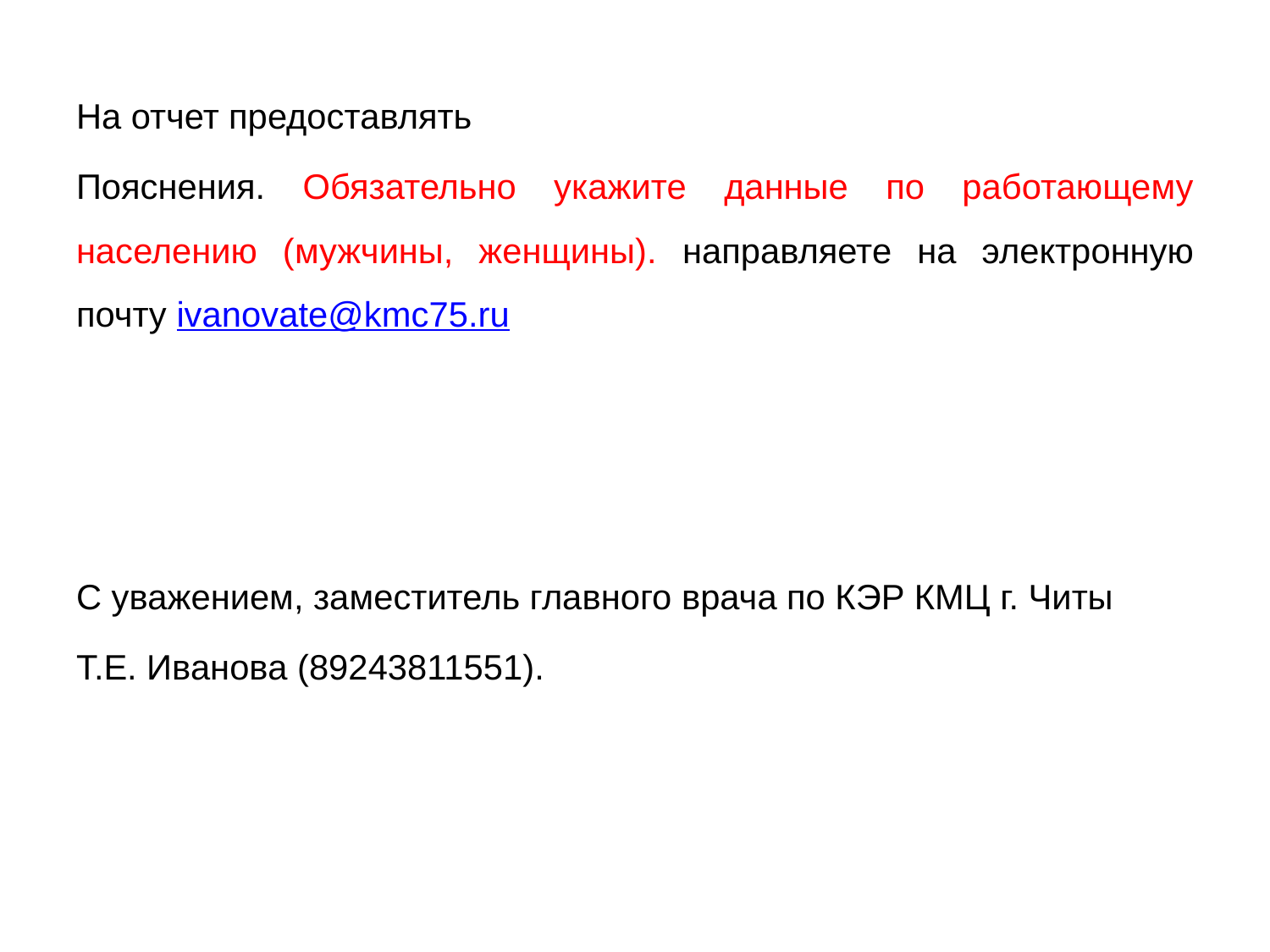

# На отчет предоставлять
Пояснения. Обязательно укажите данные по работающему населению (мужчины, женщины). направляете на электронную почту ivanovate@kmc75.ru

С уважением, заместитель главного врача по КЭР КМЦ г. Читы
Т.Е. Иванова (89243811551).